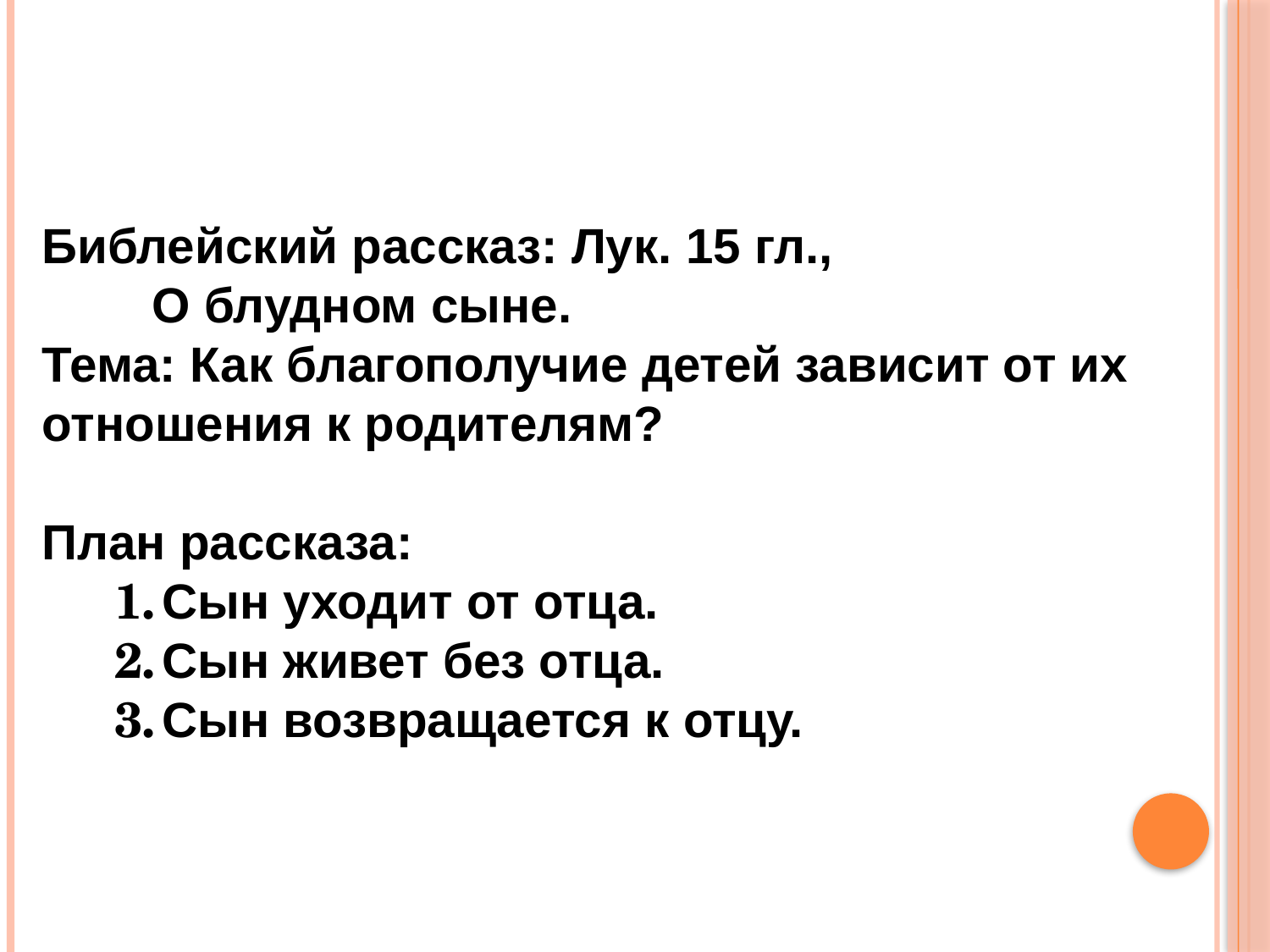

Библейский рассказ: Лук. 15 гл.,
        О блудном сыне.
Тема: Как благополучие детей зависит от их отношения к родителям?

План рассказа:
Сын уходит от отца.
Сын живет без отца.
Сын возвращается к отцу.